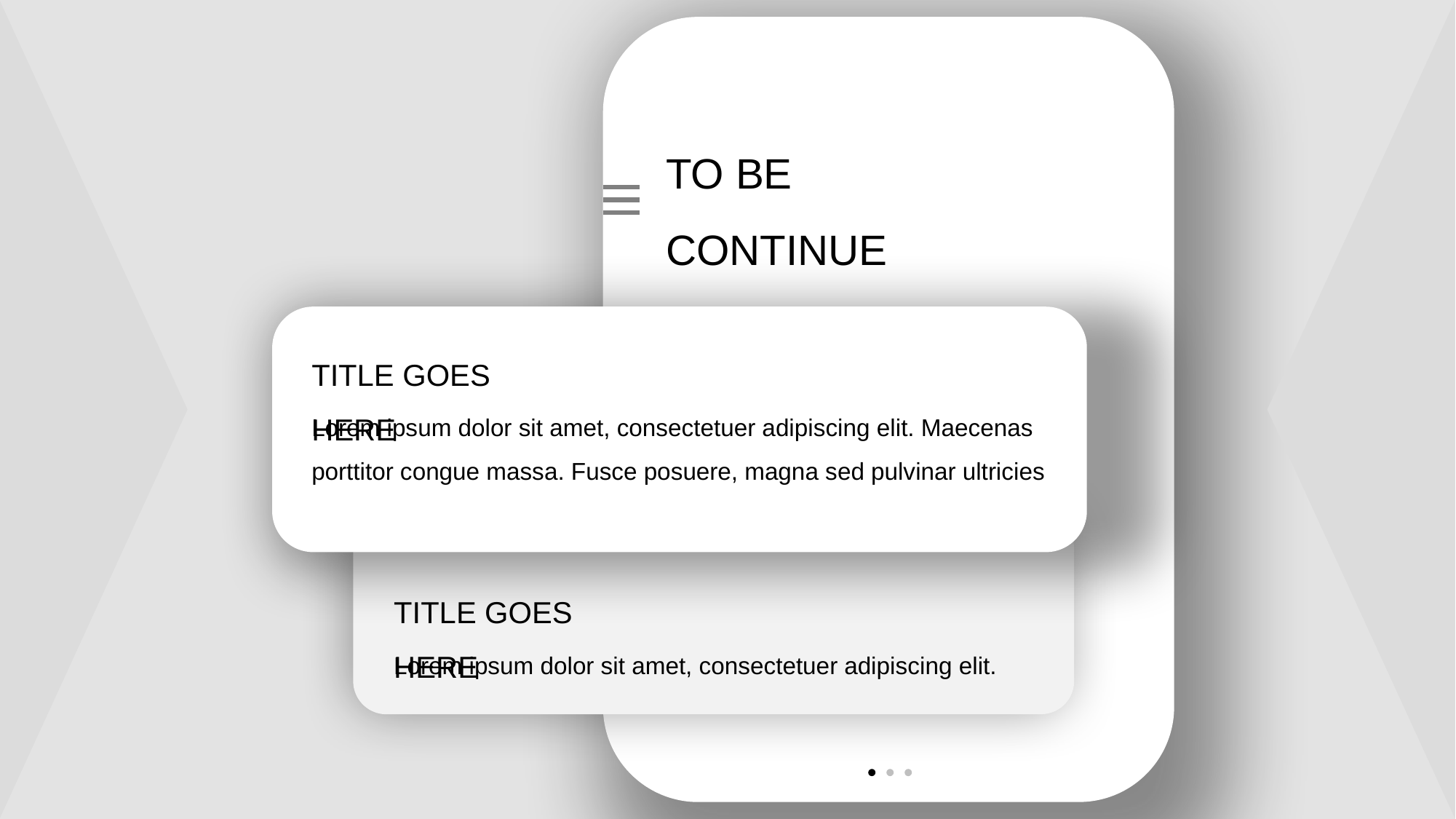

TO BE CONTINUE

TITLE GOES HERE
Lorem ipsum dolor sit amet, consectetuer adipiscing elit. Maecenas porttitor congue massa. Fusce posuere, magna sed pulvinar ultricies

TITLE GOES HERE
Lorem ipsum dolor sit amet, consectetuer adipiscing elit.